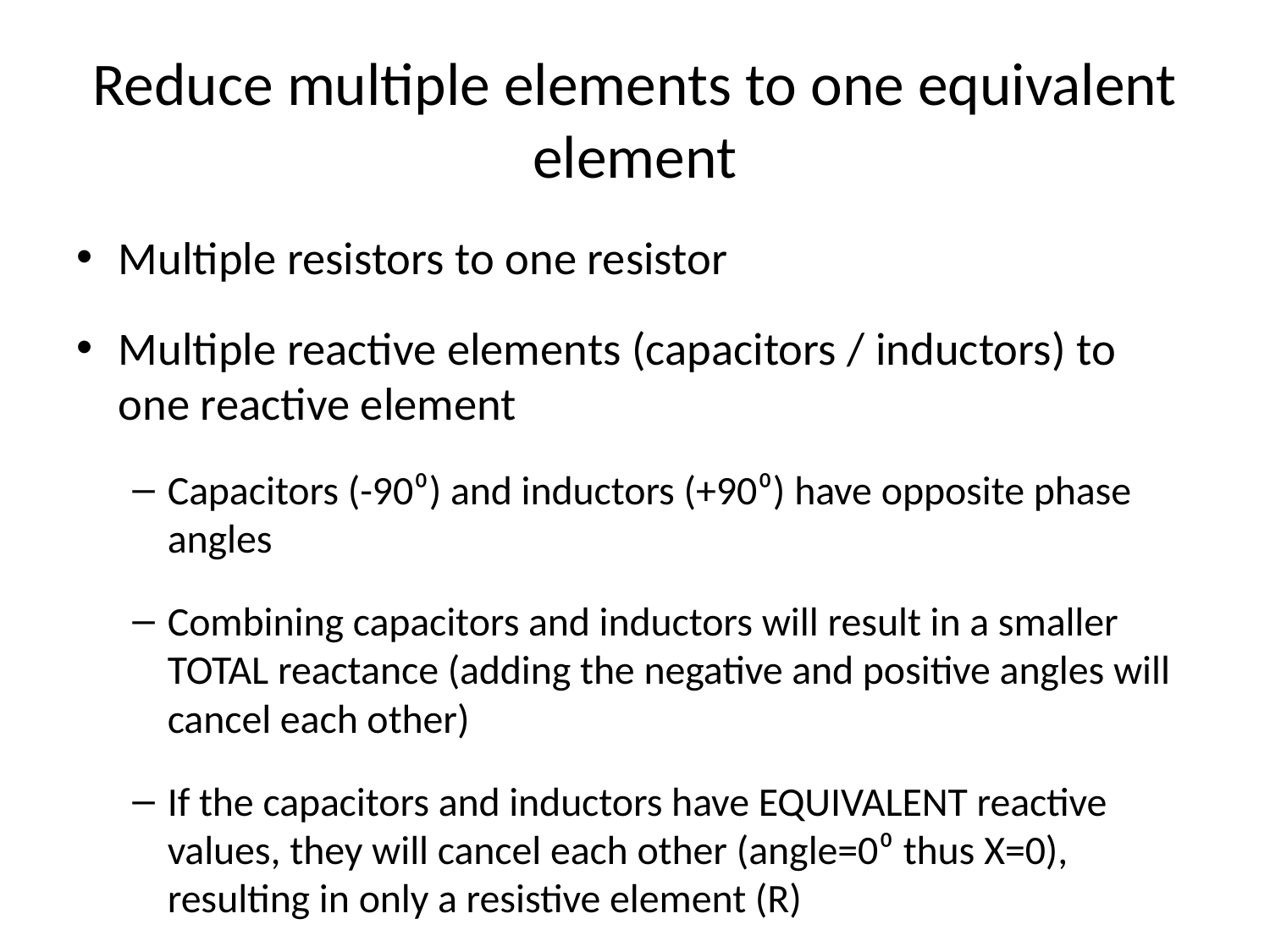

# Reduce multiple elements to one equivalent element
Multiple resistors to one resistor
Multiple reactive elements (capacitors / inductors) to one reactive element
Capacitors (-90⁰) and inductors (+90⁰) have opposite phase angles
Combining capacitors and inductors will result in a smaller TOTAL reactance (adding the negative and positive angles will cancel each other)
If the capacitors and inductors have EQUIVALENT reactive values, they will cancel each other (angle=0⁰ thus X=0), resulting in only a resistive element (R)